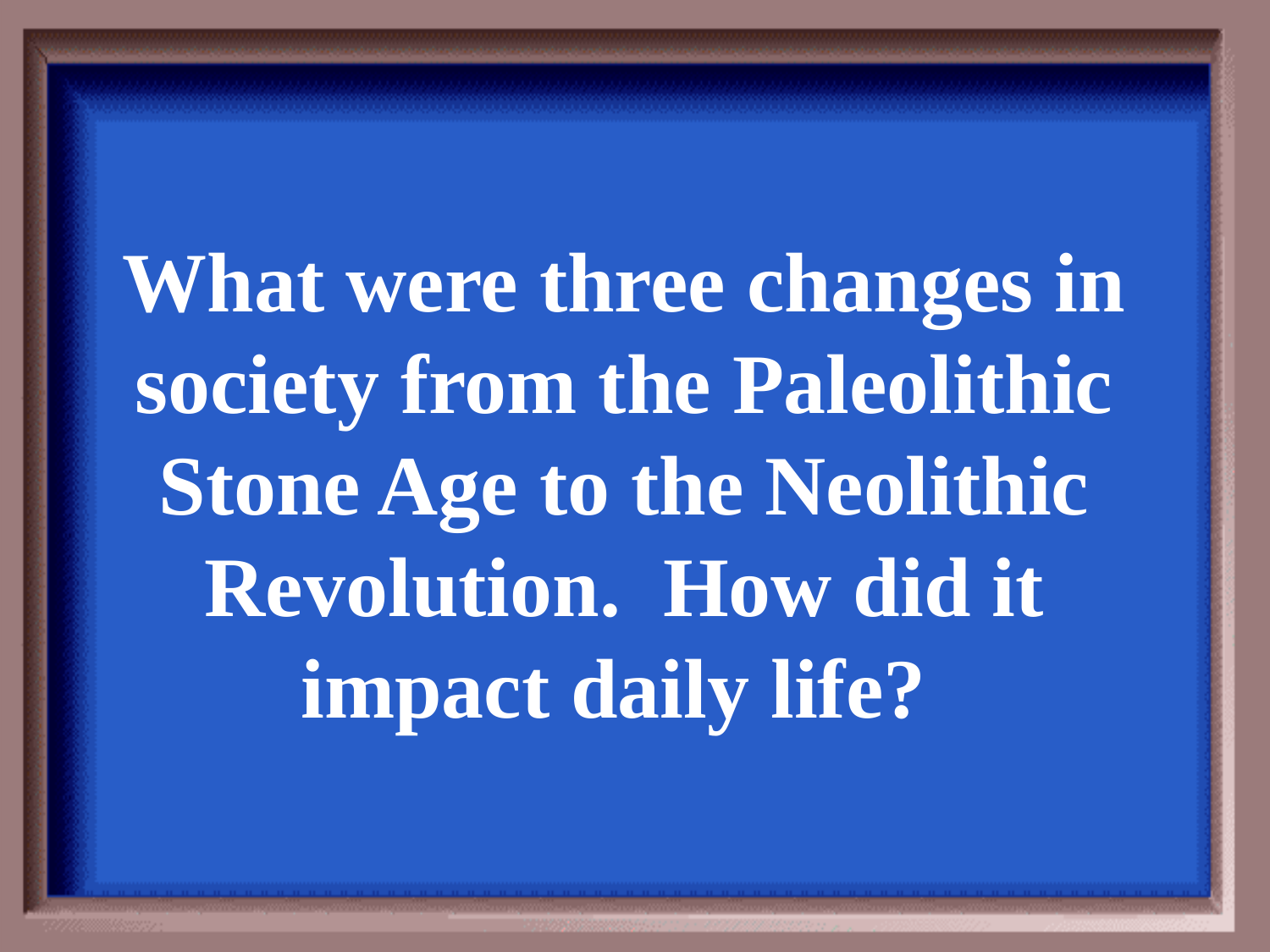

What were three changes in society from the Paleolithic Stone Age to the Neolithic Revolution.  How did it impact daily life?